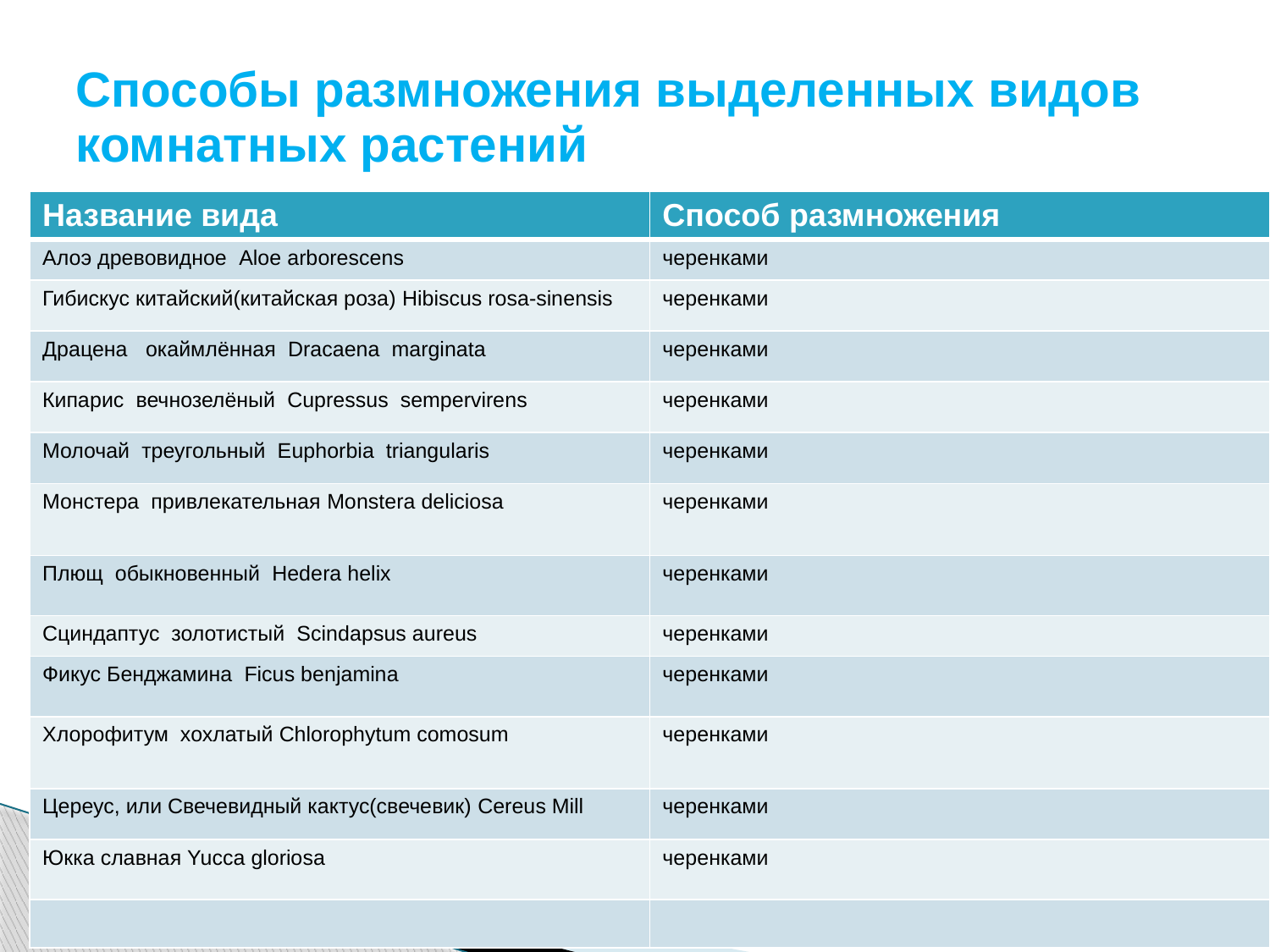

# Способы размножения выделенных видов комнатных растений
| Название вида | Способ размножения |
| --- | --- |
| Алоэ древовидное Aloe arborescens | черенками |
| Гибискус китайский(китайская роза) Hibiscus rosa-sinensis | черенками |
| Драцена окаймлённая Dracaena marginata | черенками |
| Кипарис вечнозелёный Cupressus sempervirens | черенками |
| Молочай треугольный Euphorbia triangularis | черенками |
| Монстера привлекательная Monstera deliciosa | черенками |
| Плющ обыкновенный Hedera helix | черенками |
| Сциндаптус золотистый Scindapsus aureus | черенками |
| Фикус Бенджамина Ficus benjamina | черенками |
| Хлорофитум хохлатый Chlorophytum comosum | черенками |
| Цереус, или Свечевидный кактус(свечевик) Cereus Mill | черенками |
| Юкка славная Yucca gloriosa | черенками |
|  |  |